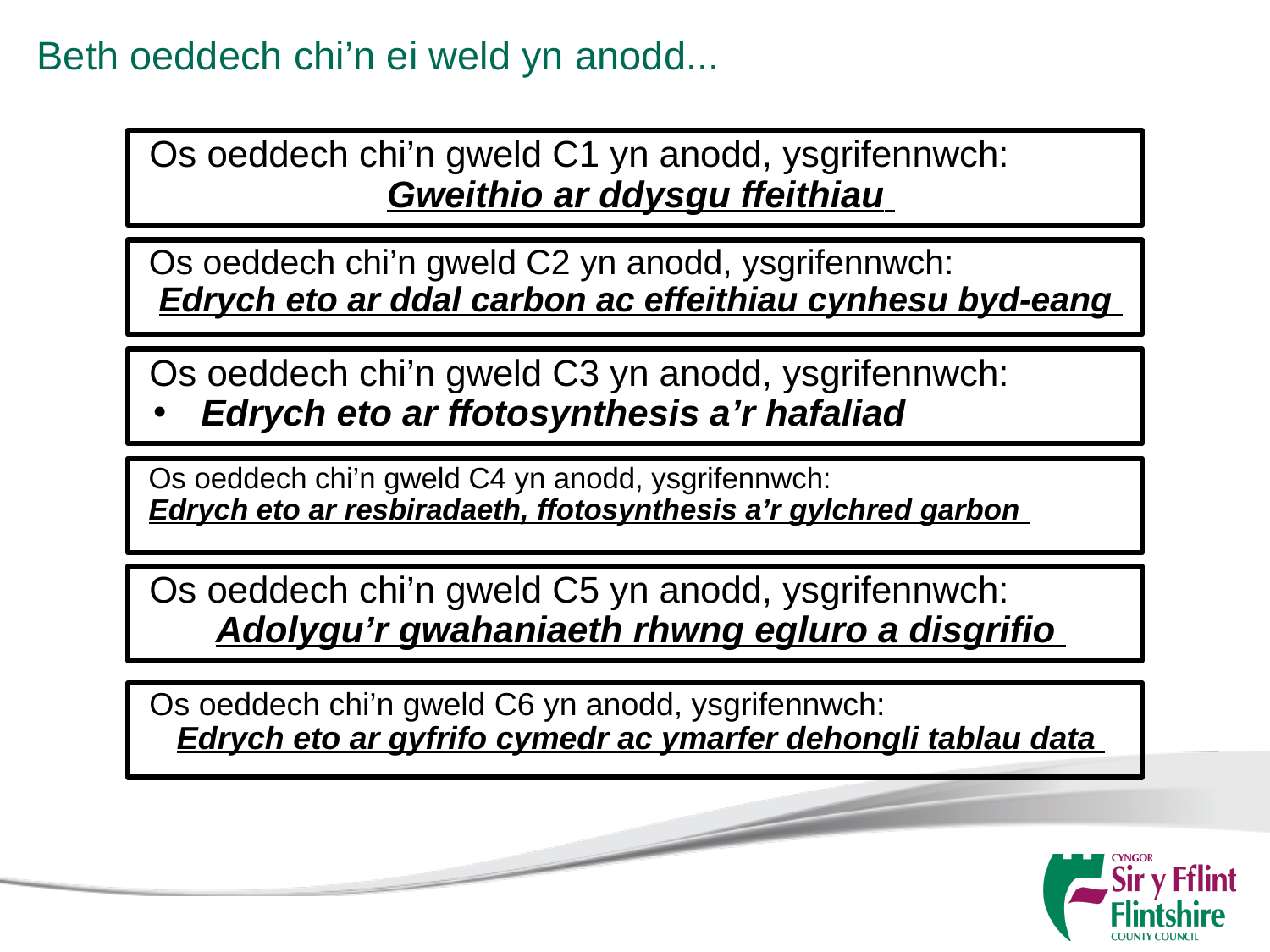

# Beth oeddech chi’n ei weld yn anodd...
Os oeddech chi’n gweld C1 yn anodd, ysgrifennwch:
Gweithio ar ddysgu ffeithiau

Os oeddech chi’n gweld C2 yn anodd, ysgrifennwch:
Edrych eto ar ddal carbon ac effeithiau cynhesu byd-eang

Os oeddech chi’n gweld C3 yn anodd, ysgrifennwch:
Edrych eto ar ffotosynthesis a’r hafaliad

Os oeddech chi’n gweld C4 yn anodd, ysgrifennwch:
Edrych eto ar resbiradaeth, ffotosynthesis a’r gylchred garbon

Os oeddech chi’n gweld C5 yn anodd, ysgrifennwch:
Adolygu’r gwahaniaeth rhwng egluro a disgrifio

Os oeddech chi’n gweld C6 yn anodd, ysgrifennwch:
Edrych eto ar gyfrifo cymedr ac ymarfer dehongli tablau data